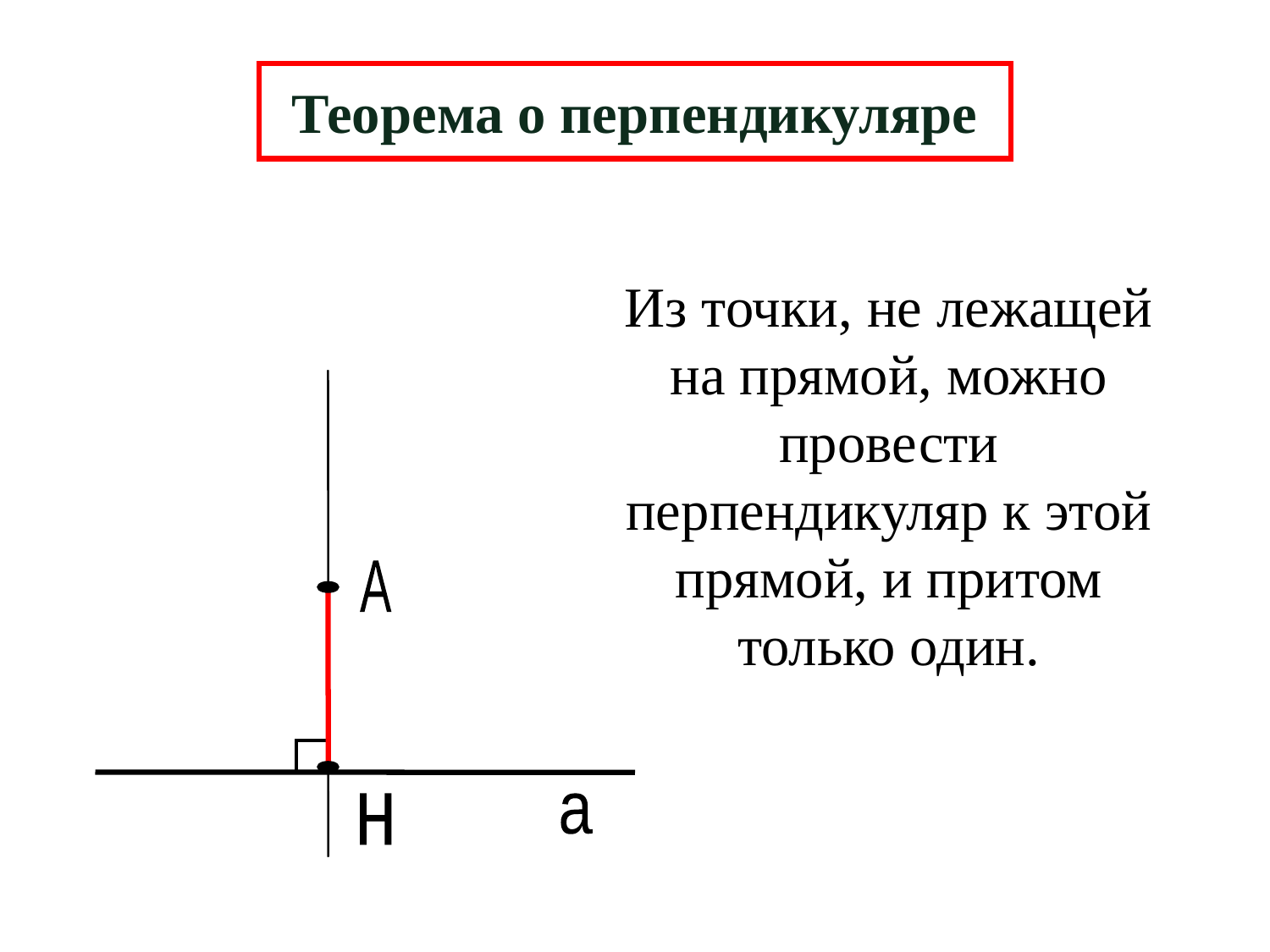

# Теорема о перпендикуляре
Из точки, не лежащей на прямой, можно провести перпендикуляр к этой прямой, и притом только один.

А

н
а